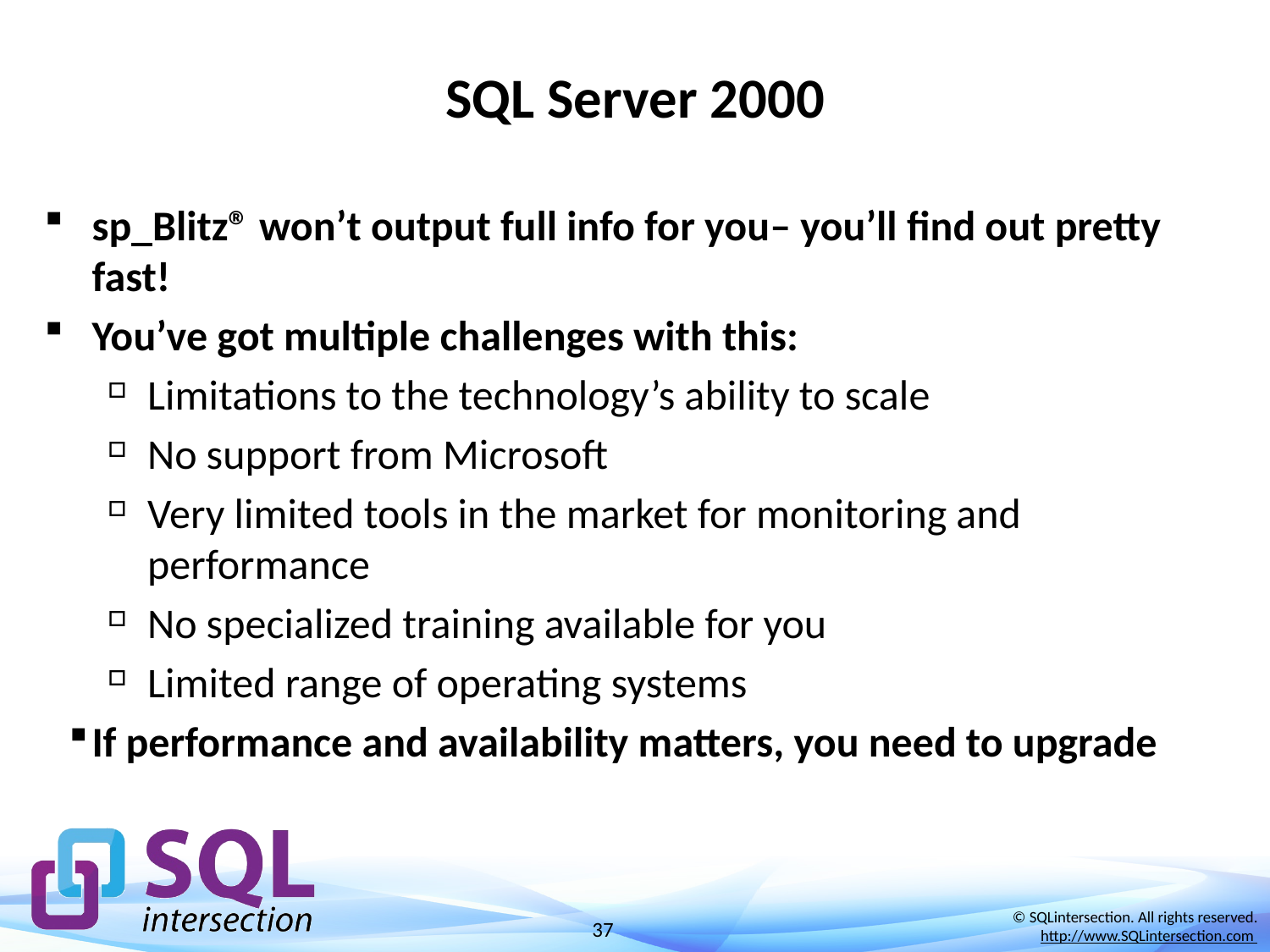

# SQL Server 2000
sp_Blitz® won’t output full info for you– you’ll find out pretty fast!
You’ve got multiple challenges with this:
Limitations to the technology’s ability to scale
No support from Microsoft
Very limited tools in the market for monitoring and performance
No specialized training available for you
Limited range of operating systems
If performance and availability matters, you need to upgrade